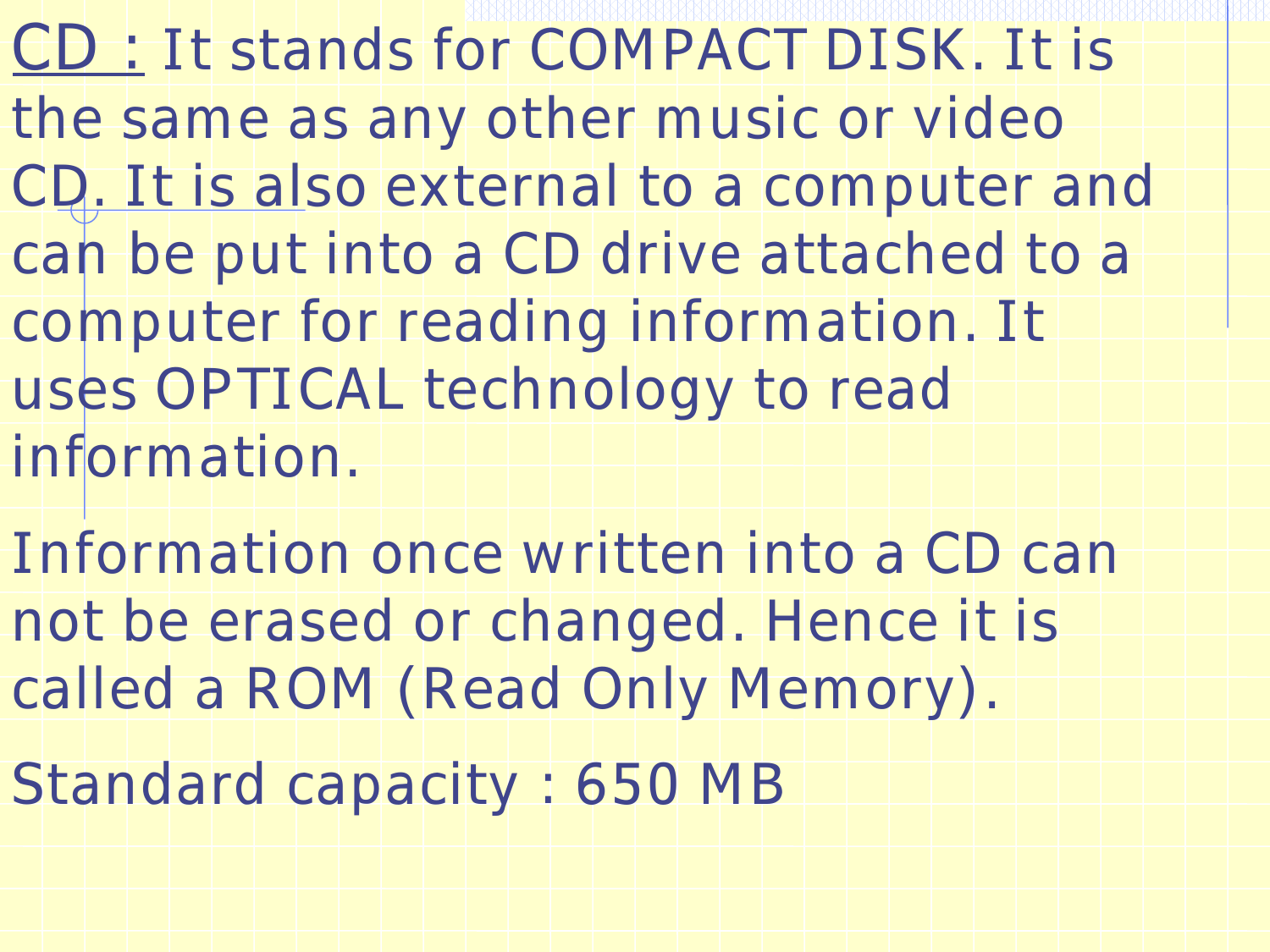

CD : It stands for COMPACT DISK. It is the same as any other music or video CD. It is also external to a computer and can be put into a CD drive attached to a computer for reading information. It uses OPTICAL technology to read information.
Information once written into a CD can not be erased or changed. Hence it is called a ROM (Read Only Memory).
Standard capacity : 650 MB